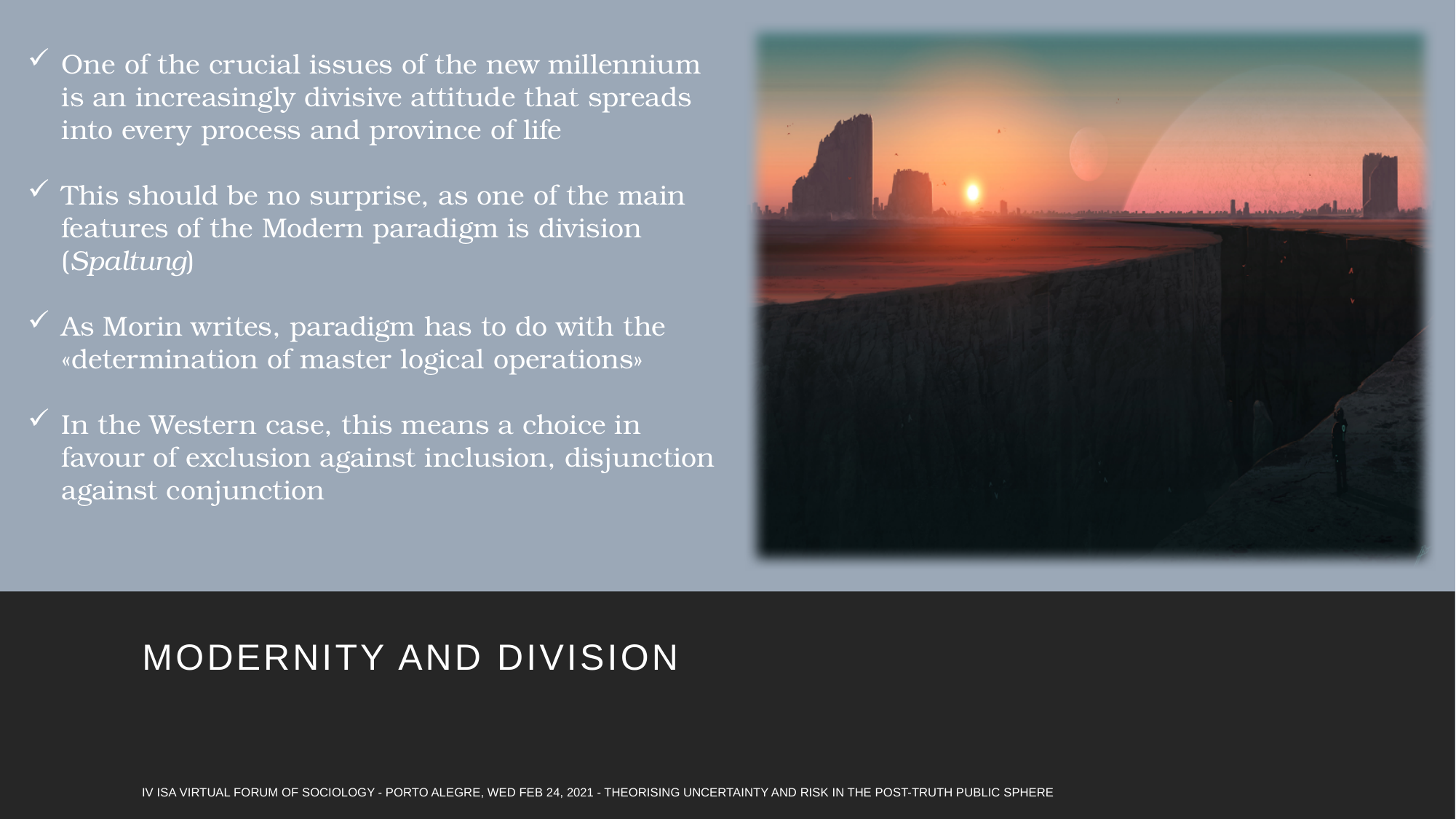

One of the crucial issues of the new millennium is an increasingly divisive attitude that spreads into every process and province of life

This should be no surprise, as one of the main features of the Modern paradigm is division (Spaltung)

As Morin writes, paradigm has to do with the «determination of master logical operations»

In the Western case, this means a choice in favour of exclusion against inclusion, disjunction against conjunction

Modernity and division
IV ISA VIrtual Forum of Sociology - Porto Alegre, Wed Feb 24, 2021 - Theorising Uncertainty and Risk in the Post-Truth Public Sphere